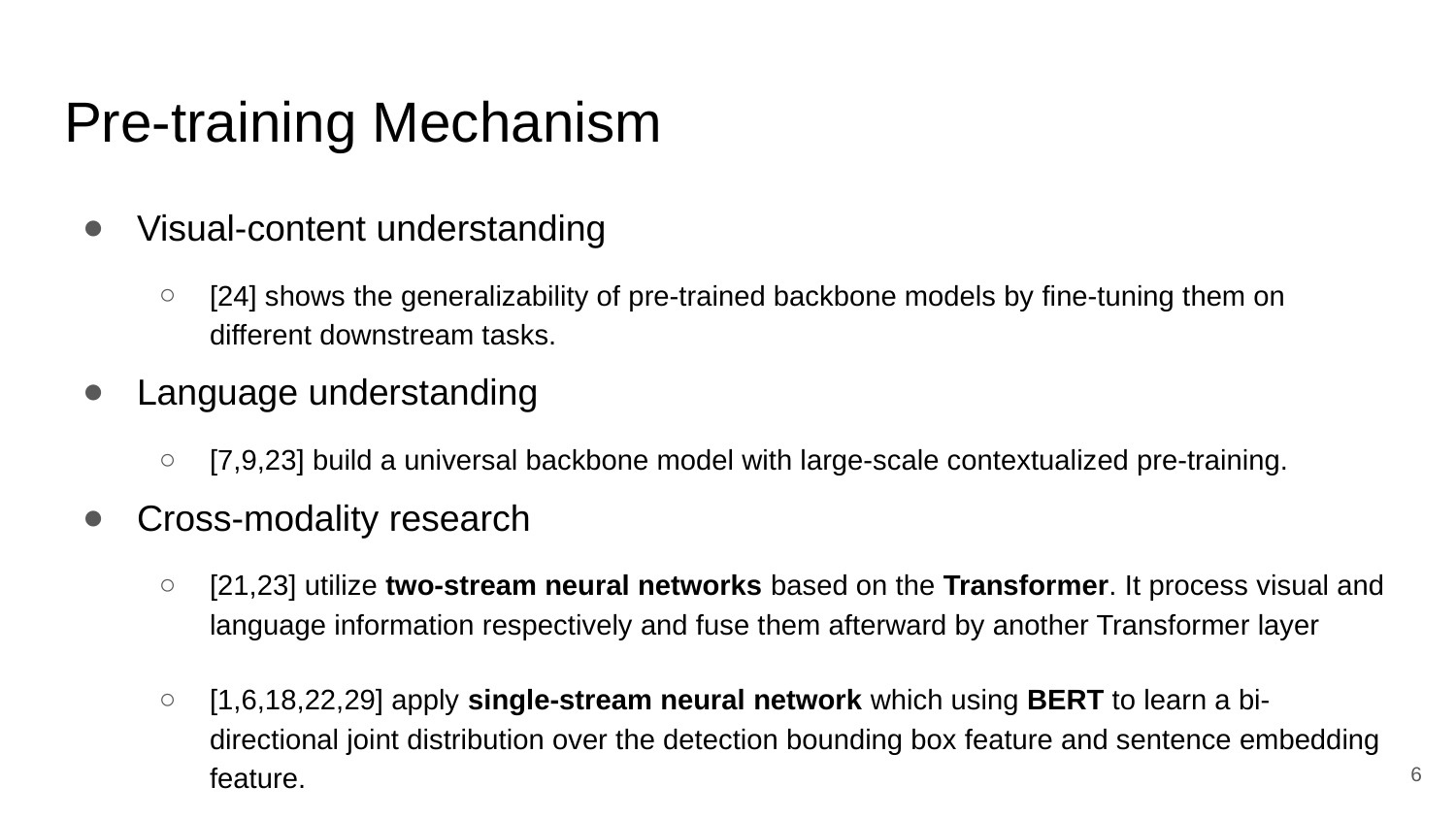

# Pre-training Mechanism
Visual-content understanding
[24] shows the generalizability of pre-trained backbone models by fine-tuning them on different downstream tasks.
Language understanding
[7,9,23] build a universal backbone model with large-scale contextualized pre-training.
Cross-modality research
[21,23] utilize two-stream neural networks based on the Transformer. It process visual and language information respectively and fuse them afterward by another Transformer layer
[1,6,18,22,29] apply single-stream neural network which using BERT to learn a bi-directional joint distribution over the detection bounding box feature and sentence embedding feature.
6